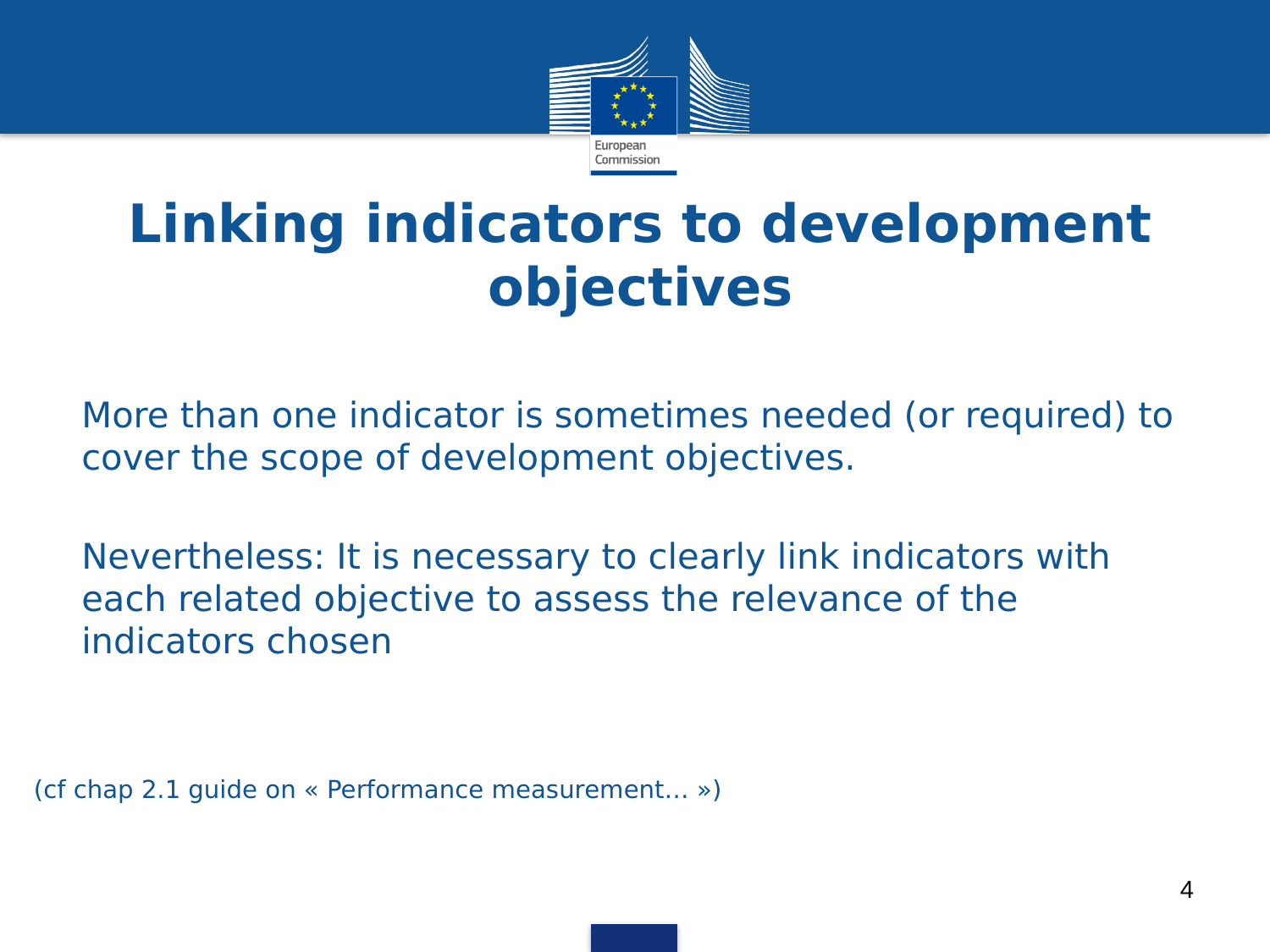

# Linking indicators to development objectives
More than one indicator is sometimes needed (or required) to cover the scope of development objectives.

Nevertheless: It is necessary to clearly link indicators with each related objective to assess the relevance of the indicators chosen

(cf chap 2.1 guide on « Performance measurement… »)
4